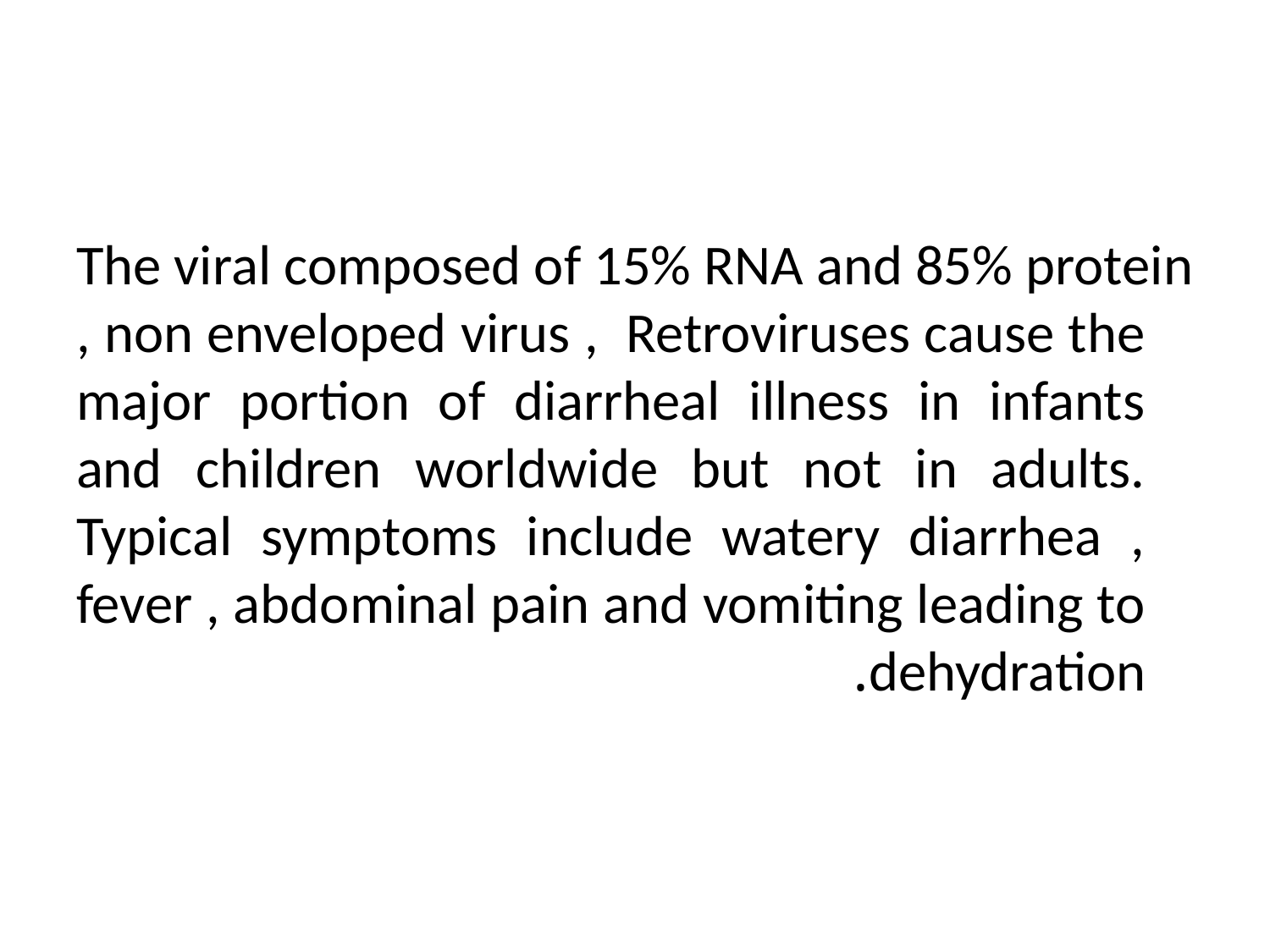

The viral composed of 15% RNA and 85% protein , non enveloped virus ,  Retroviruses cause the major portion of diarrheal illness in infants and children worldwide but not in adults. Typical symptoms include watery diarrhea , fever , abdominal pain and vomiting leading to dehydration.